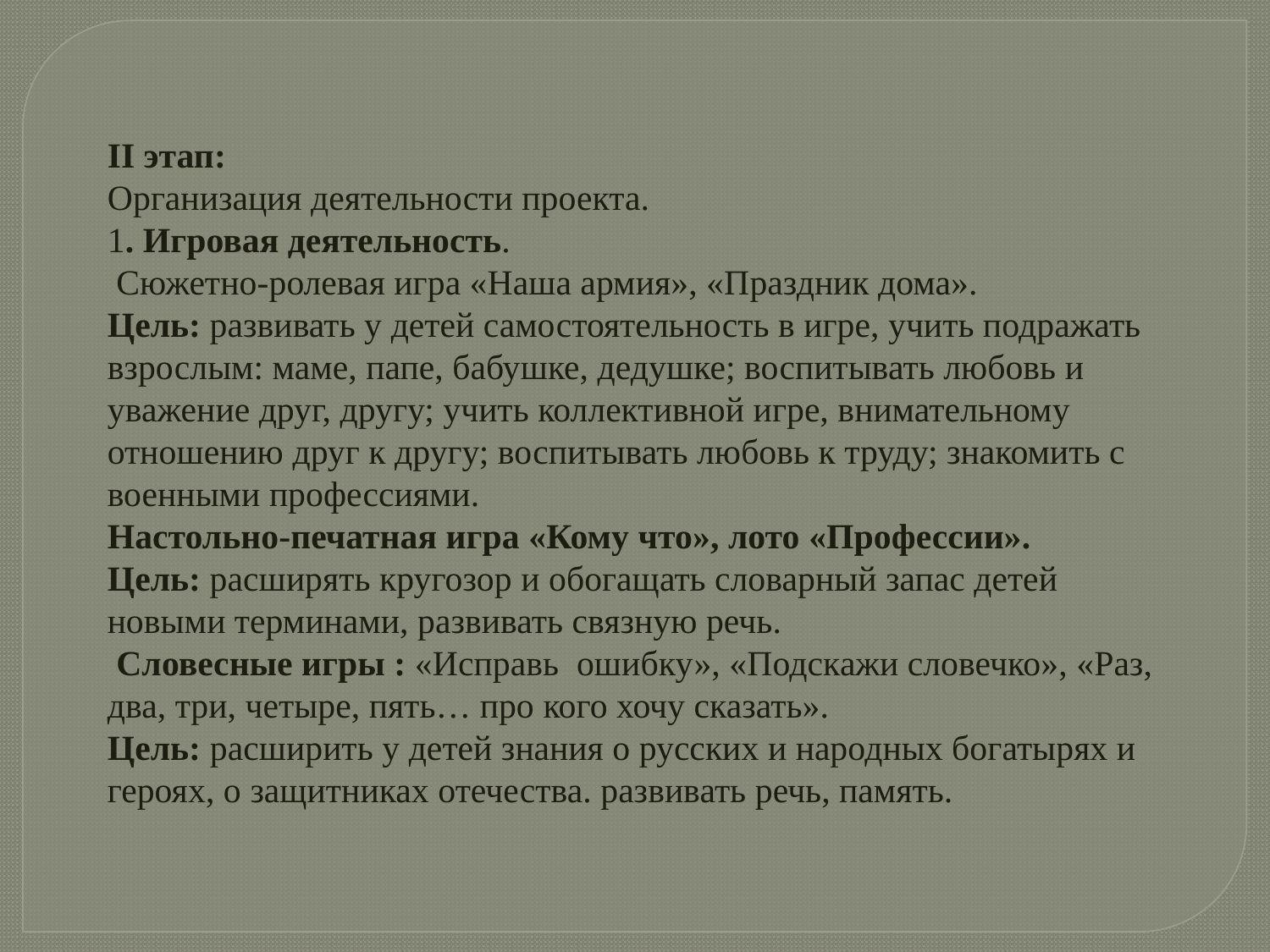

II этап:
Организация деятельности проекта.
1. Игровая деятельность.
 Сюжетно-ролевая игра «Наша армия», «Праздник дома».
Цель: развивать у детей самостоятельность в игре, учить подражать взрослым: маме, папе, бабушке, дедушке; воспитывать любовь и уважение друг, другу; учить коллективной игре, внимательному отношению друг к другу; воспитывать любовь к труду; знакомить с военными профессиями.
Настольно-печатная игра «Кому что», лото «Профессии».
Цель: расширять кругозор и обогащать словарный запас детей новыми терминами, развивать связную речь.
 Словесные игры : «Исправь  ошибку», «Подскажи словечко», «Раз, два, три, четыре, пять… про кого хочу сказать».
Цель: расширить у детей знания о русских и народных богатырях и героях, о защитниках отечества. развивать речь, память.